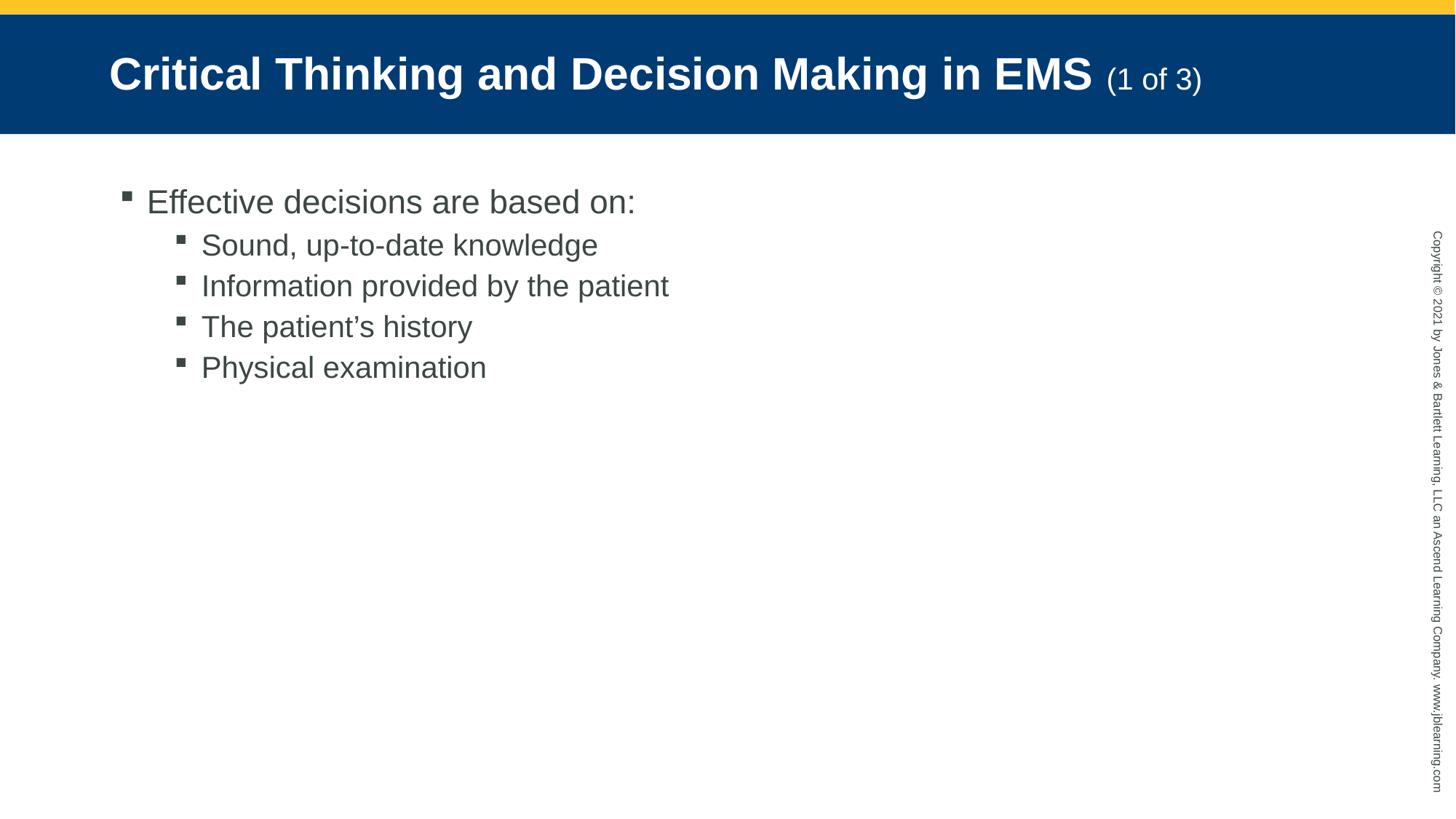

# Critical Thinking and Decision Making in EMS (1 of 3)
Effective decisions are based on:
Sound, up-to-date knowledge
Information provided by the patient
The patient’s history
Physical examination